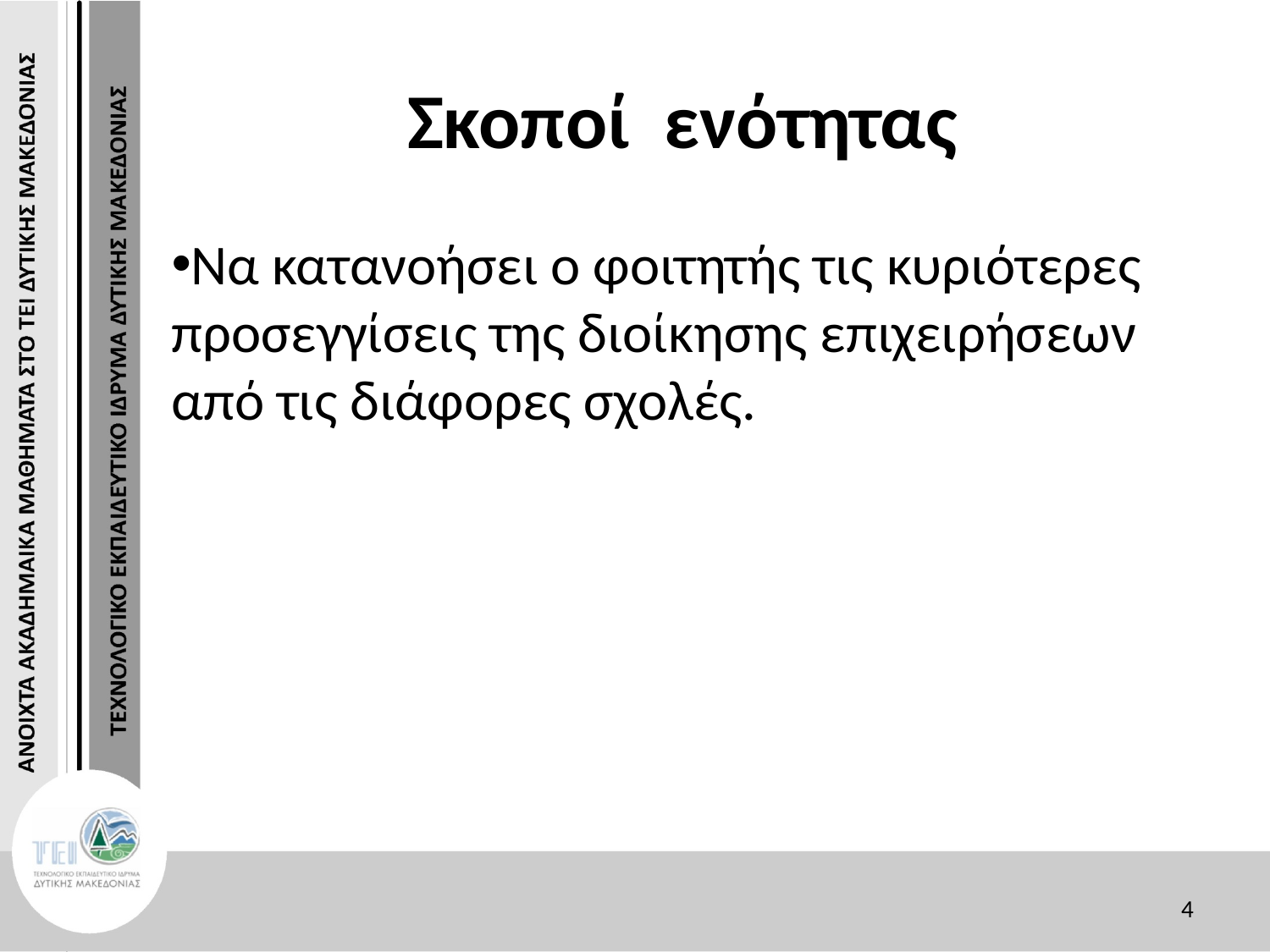

# Σκοποί  ενότητας
Να κατανοήσει ο φοιτητής τις κυριότερες προσεγγίσεις της διοίκησης επιχειρήσεων από τις διάφορες σχολές.
4